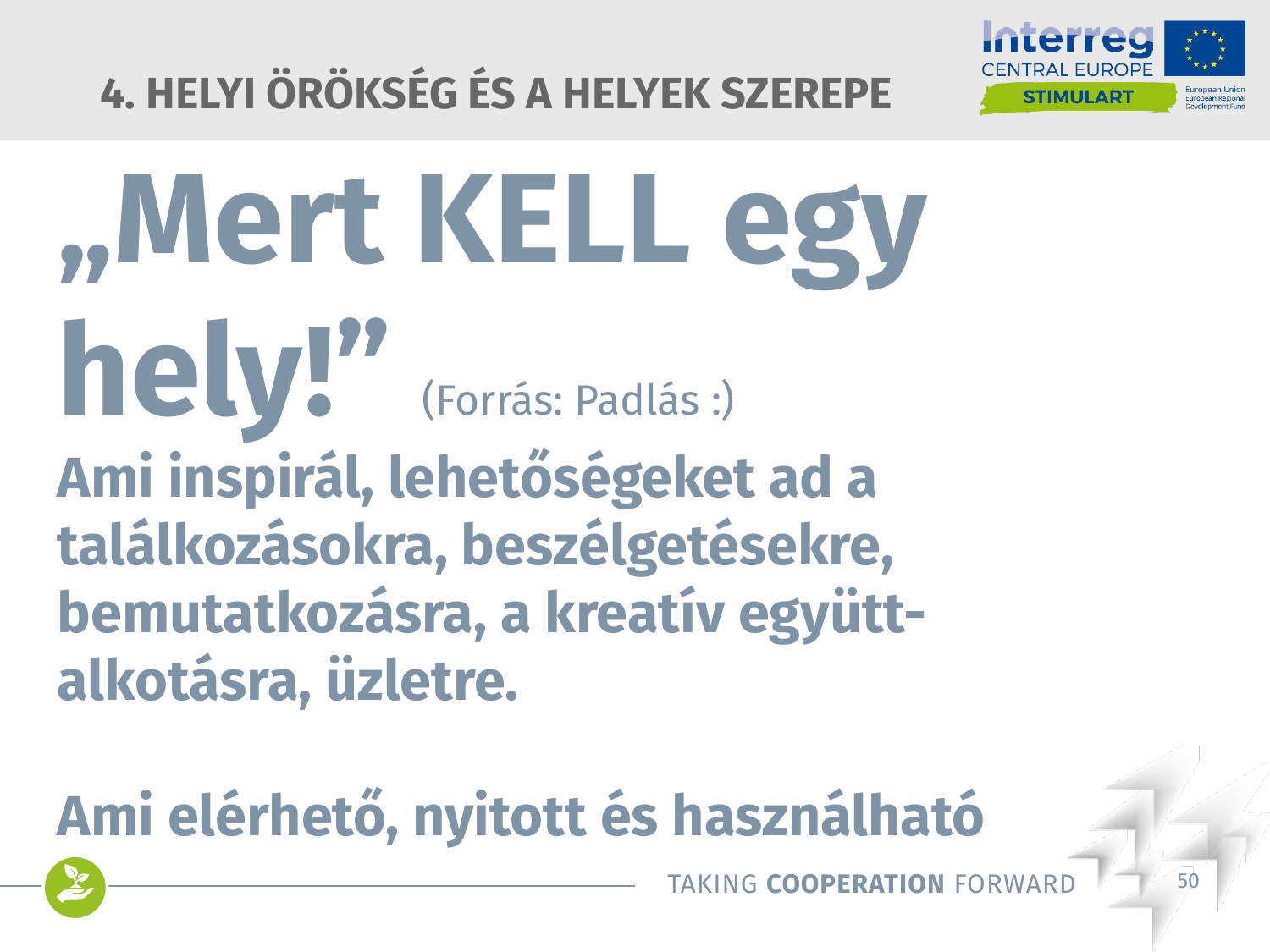

4. Helyi örökség és a HELYEK szerepe
„Mert KELL egy hely!” (Forrás: Padlás :)
Ami inspirál, lehetőségeket ad a találkozásokra, beszélgetésekre,  bemutatkozásra, a kreatív együtt-alkotásra, üzletre.

Ami elérhető, nyitott és használható